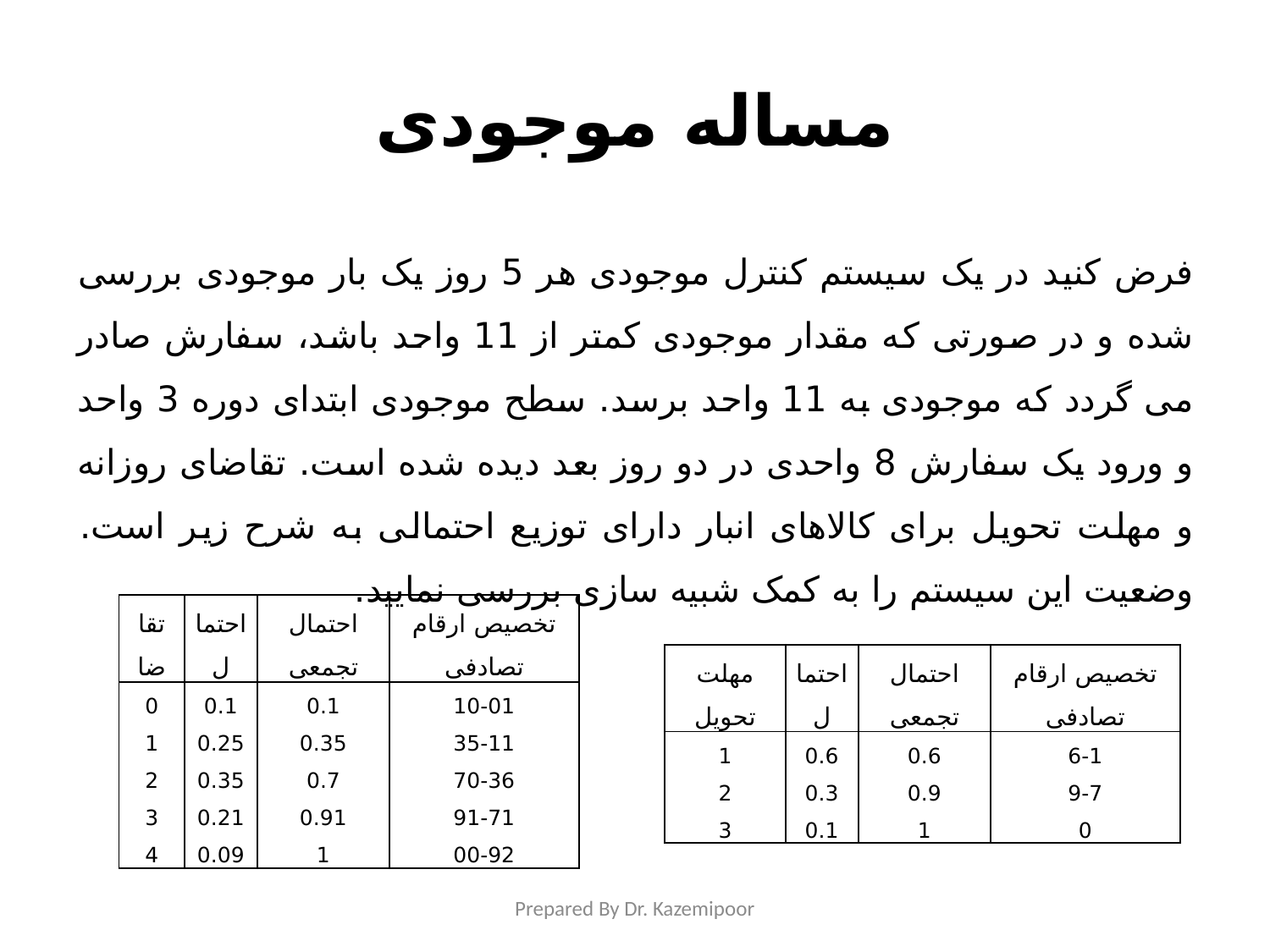

# مساله موجودی
فرض کنید در یک سیستم کنترل موجودی هر 5 روز یک بار موجودی بررسی شده و در صورتی که مقدار موجودی کمتر از 11 واحد باشد، سفارش صادر می گردد که موجودی به 11 واحد برسد. سطح موجودی ابتدای دوره 3 واحد و ورود یک سفارش 8 واحدی در دو روز بعد دیده شده است. تقاضای روزانه و مهلت تحویل برای کالاهای انبار دارای توزیع احتمالی به شرح زیر است. وضعیت این سیستم را به کمک شبیه سازی بررسی نمایید.
| تقاضا | احتمال | احتمال تجمعی | تخصیص ارقام تصادفی |
| --- | --- | --- | --- |
| 0 1 2 3 4 | 0.1 0.25 0.35 0.21 0.09 | 0.1 0.35 0.7 0.91 1 | 10-01 35-11 70-36 91-71 00-92 |
| مهلت تحویل | احتمال | احتمال تجمعی | تخصیص ارقام تصادفی |
| --- | --- | --- | --- |
| 1 2 3 | 0.6 0.3 0.1 | 0.6 0.9 1 | 6-1 9-7 0 |
Prepared By Dr. Kazemipoor